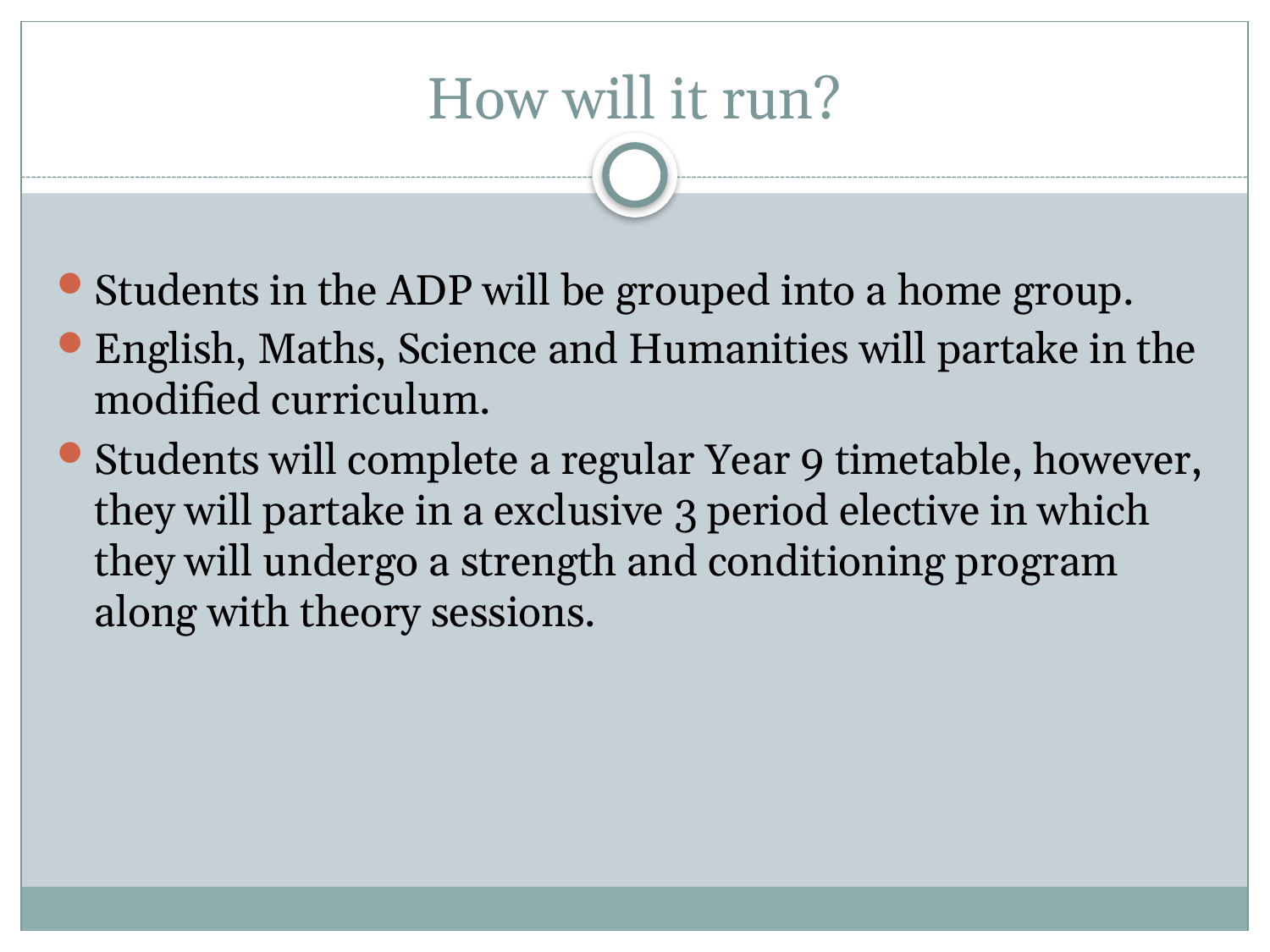

# How will it run?
Students in the ADP will be grouped into a home group.
English, Maths, Science and Humanities will partake in the modified curriculum.
Students will complete a regular Year 9 timetable, however, they will partake in a exclusive 3 period elective in which they will undergo a strength and conditioning program along with theory sessions.